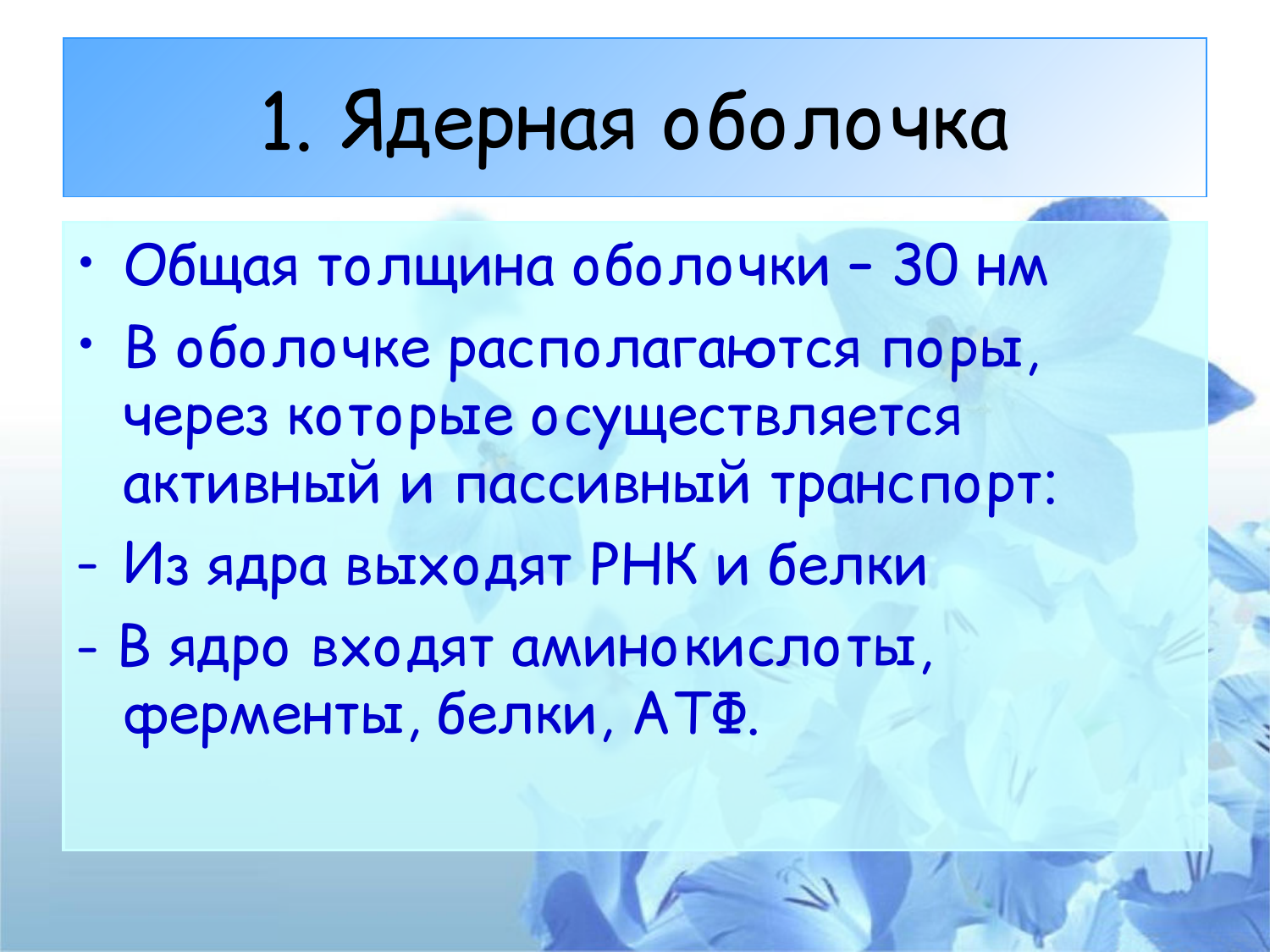

1. Ядерная оболочка
Общая толщина оболочки – 30 нм
В оболочке располагаются поры, через которые осуществляется активный и пассивный транспорт:
Из ядра выходят РНК и белки
- В ядро входят аминокислоты, ферменты, белки, АТФ.